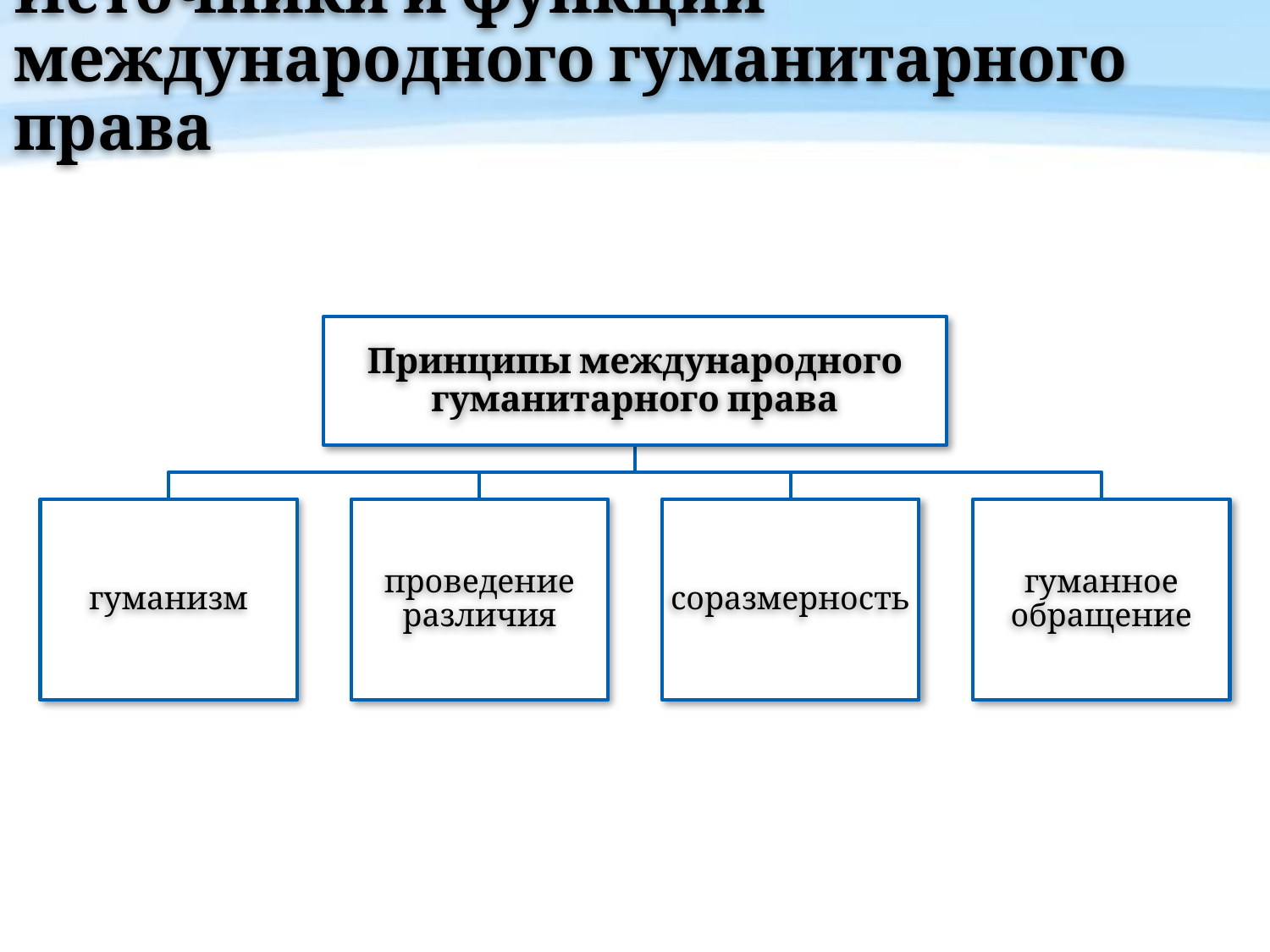

# Источники и функции международного гуманитарного права

Принципы международного гуманитарного права

гуманизм

проведение различия

соразмерность

гуманное обращение